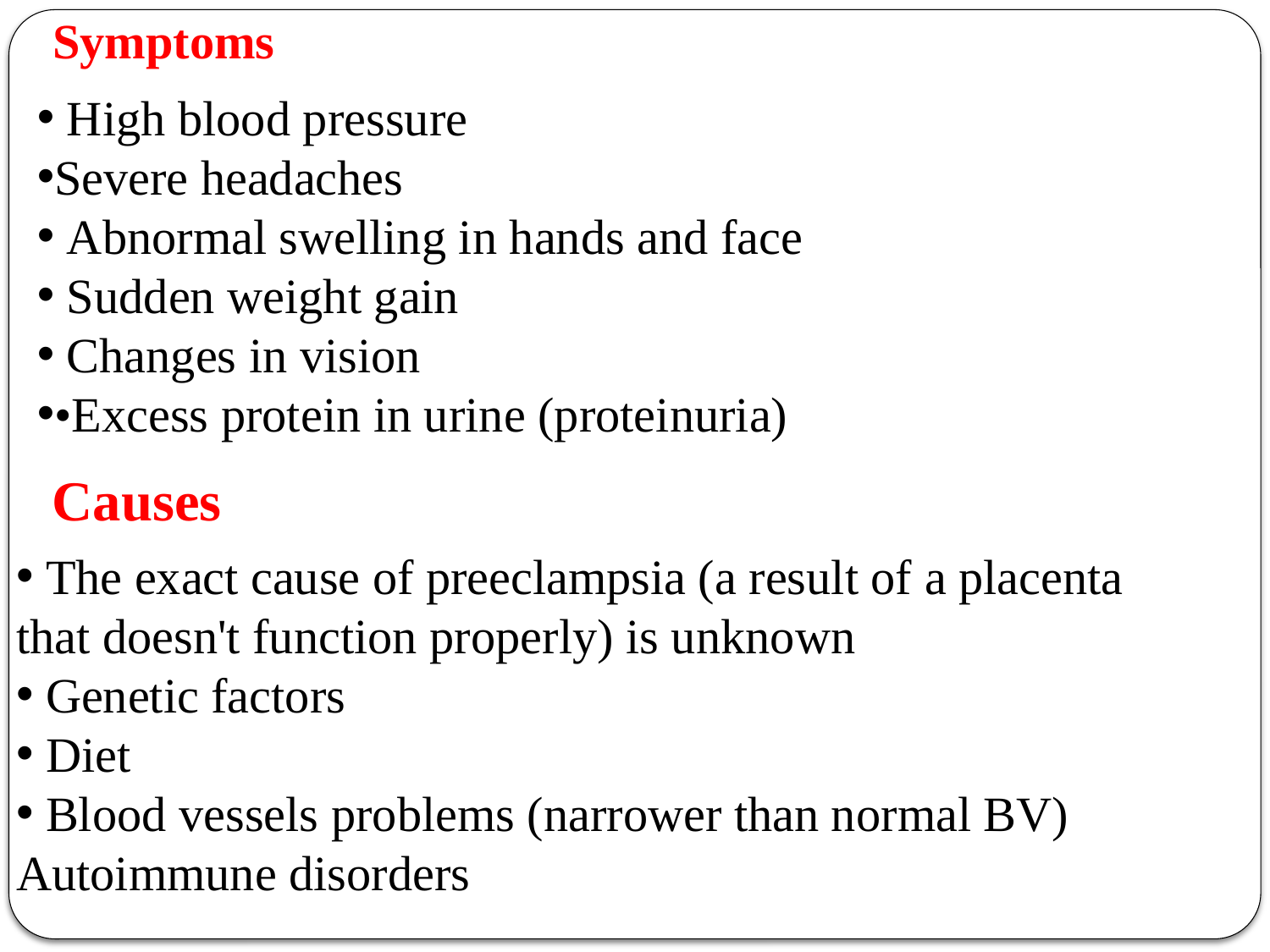

Symptoms
 High blood pressure
Severe headaches
 Abnormal swelling in hands and face
 Sudden weight gain
 Changes in vision
•Excess protein in urine (proteinuria)
Causes
 The exact cause of preeclampsia (a result of a placenta that doesn't function properly) is unknown
 Genetic factors
 Diet
 Blood vessels problems (narrower than normal BV) Autoimmune disorders